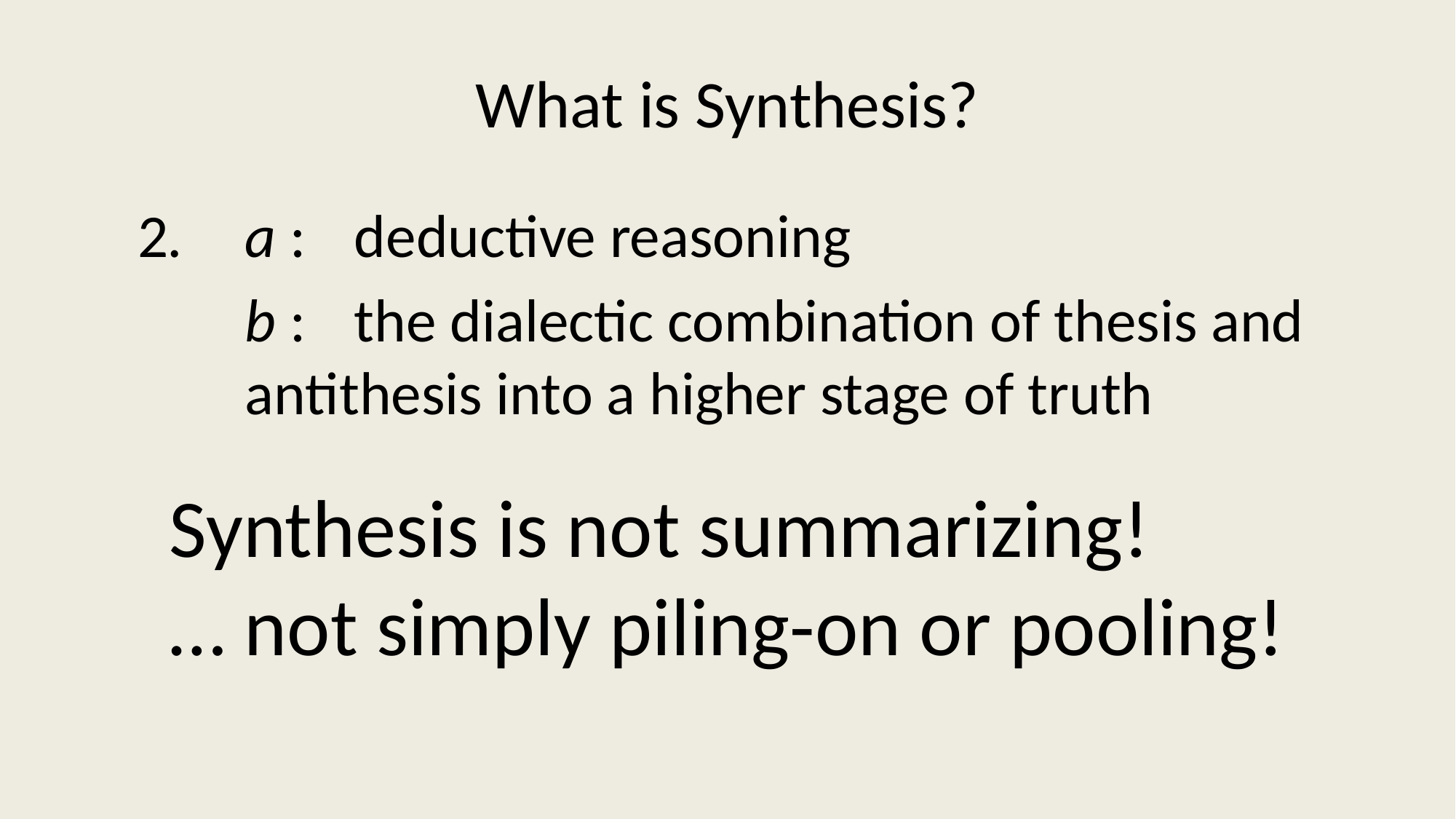

# What is Synthesis?
2.	a :	deductive reasoning
	b :	the dialectic combination of thesis and antithesis into a higher stage of truth

Synthesis is not summarizing!
… not simply piling-on or pooling!